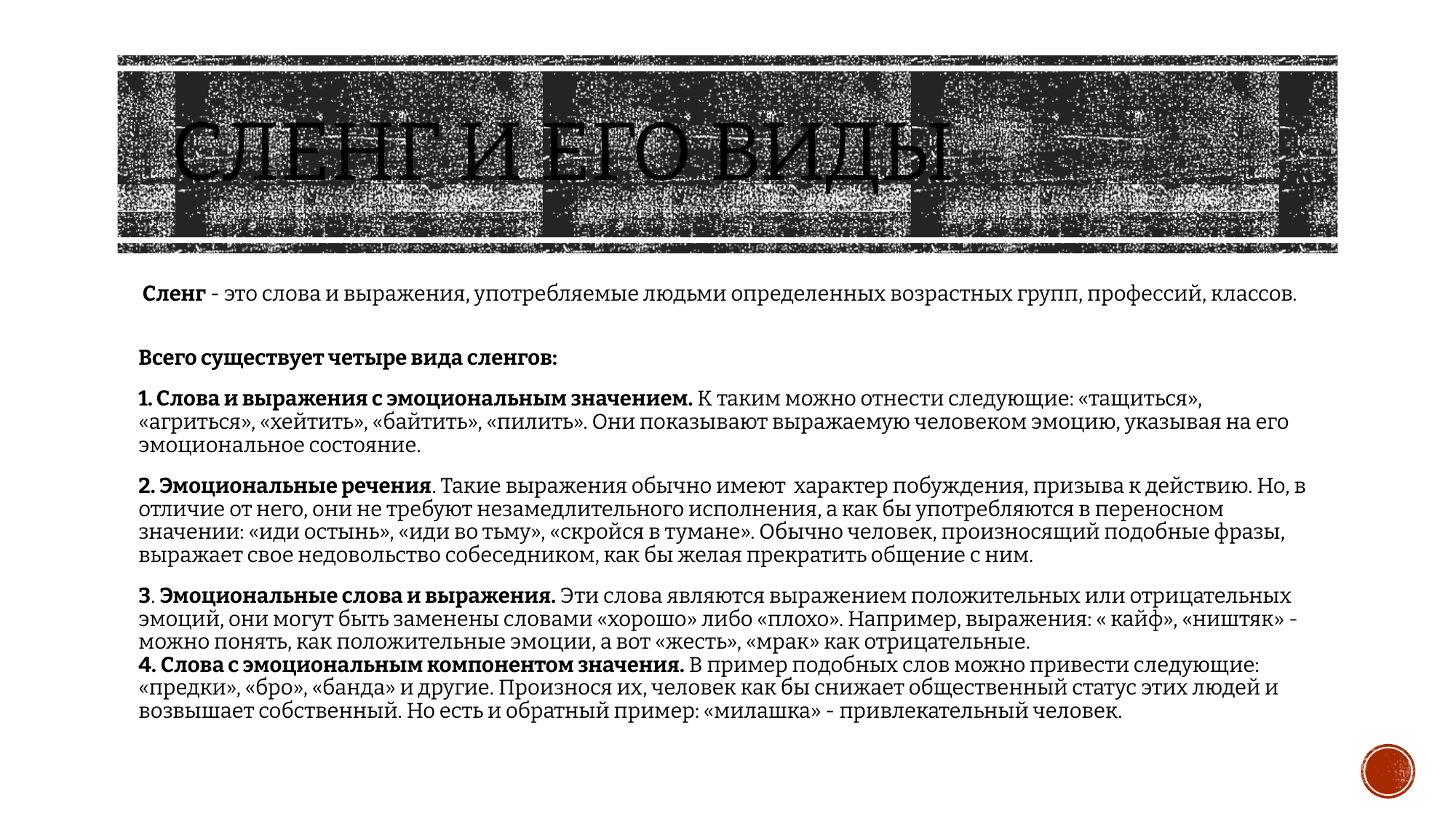

# Сленг и его виды

 Сленг - это слова и выражения, употребляемые людьми определенных возрастных групп, профессий, классов.
Всего существует четыре вида сленгов:
1. Слова и выражения с эмоциональным значением. К таким можно отнести следующие: «тащиться», «агриться», «хейтить», «байтить», «пилить». Они показывают выражаемую человеком эмоцию, указывая на его эмоциональное состояние.
2. Эмоциональные речения. Такие выражения обычно имеют  характер побуждения, призыва к действию. Но, в отличие от него, они не требуют незамедлительного исполнения, а как бы употребляются в переносном значении: «иди остынь», «иди во тьму», «скройся в тумане». Обычно человек, произносящий подобные фразы, выражает свое недовольство собеседником, как бы желая прекратить общение с ним.
3. Эмоциональные слова и выражения. Эти слова являются выражением положительных или отрицательных эмоций, они могут быть заменены словами «хорошо» либо «плохо». Например, выражения: « кайф», «ништяк» - можно понять, как положительные эмоции, а вот «жесть», «мрак» как отрицательные.
4. Слова с эмоциональным компонентом значения. В пример подобных слов можно привести следующие: «предки», «бро», «банда» и другие. Произнося их, человек как бы снижает общественный статус этих людей и возвышает собственный. Но есть и обратный пример: «милашка» - привлекательный человек.